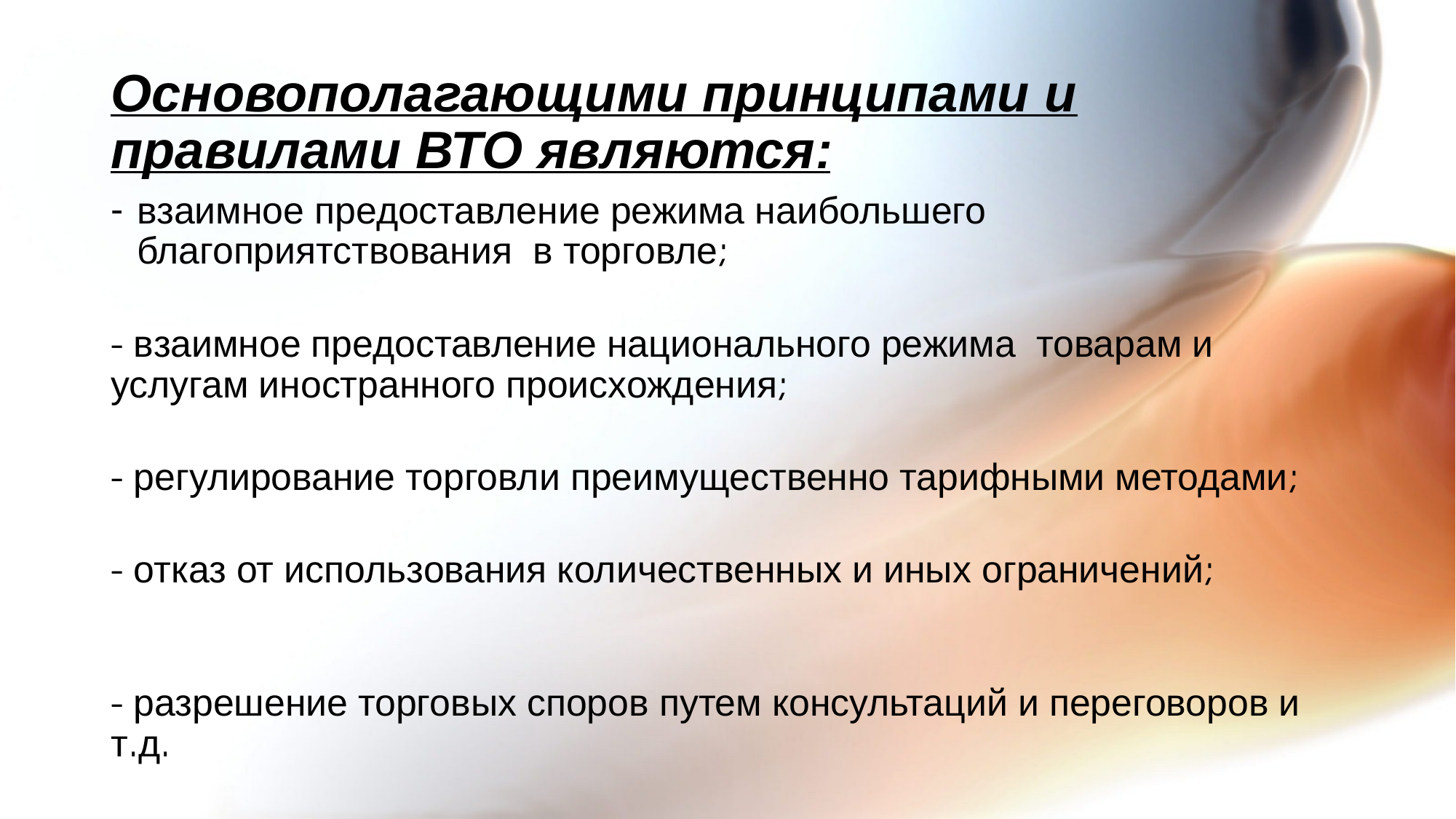

Основополагающими принципами и правилами ВТО являются:
взаимное предоставление режима наибольшего благоприятствования  в торговле;
- взаимное предоставление национального режима  товарам и услугам иностранного происхождения;
- регулирование торговли преимущественно тарифными методами;
- отказ от использования количественных и иных ограничений;
 
- разрешение торговых споров путем консультаций и переговоров и т.д.